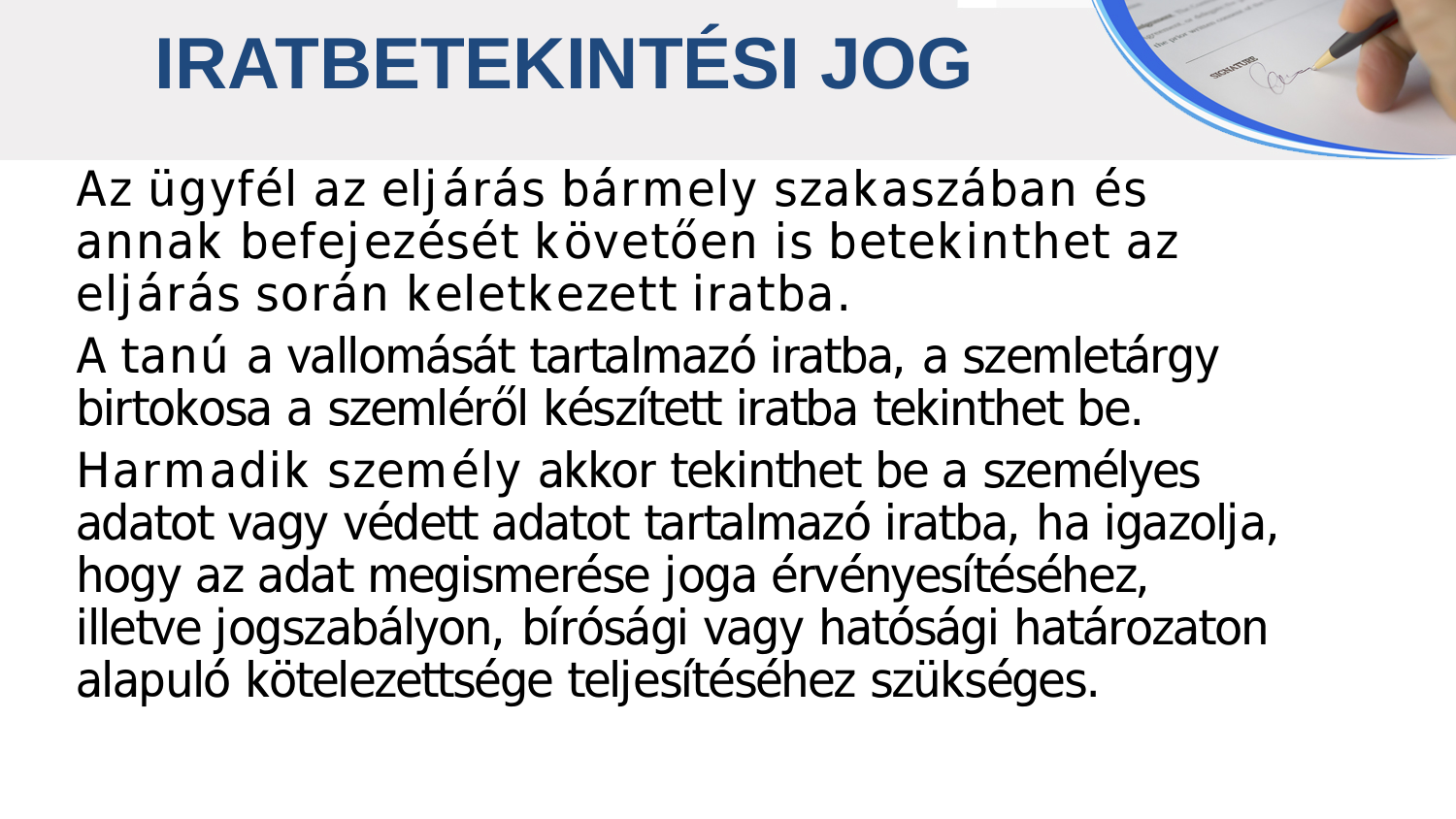

IRATBETEKINTÉSI JOG
Az ügyfél az eljárás bármely szakaszában és annak befejezését követően is betekinthet az eljárás során keletkezett iratba.
A tanú a vallomását tartalmazó iratba, a szemletárgy birtokosa a szemléről készített iratba tekinthet be.
Harmadik személy akkor tekinthet be a személyes adatot vagy védett adatot tartalmazó iratba, ha igazolja, hogy az adat megismerése joga érvényesítéséhez, illetve jogszabályon, bírósági vagy hatósági határozaton alapuló kötelezettsége teljesítéséhez szükséges.